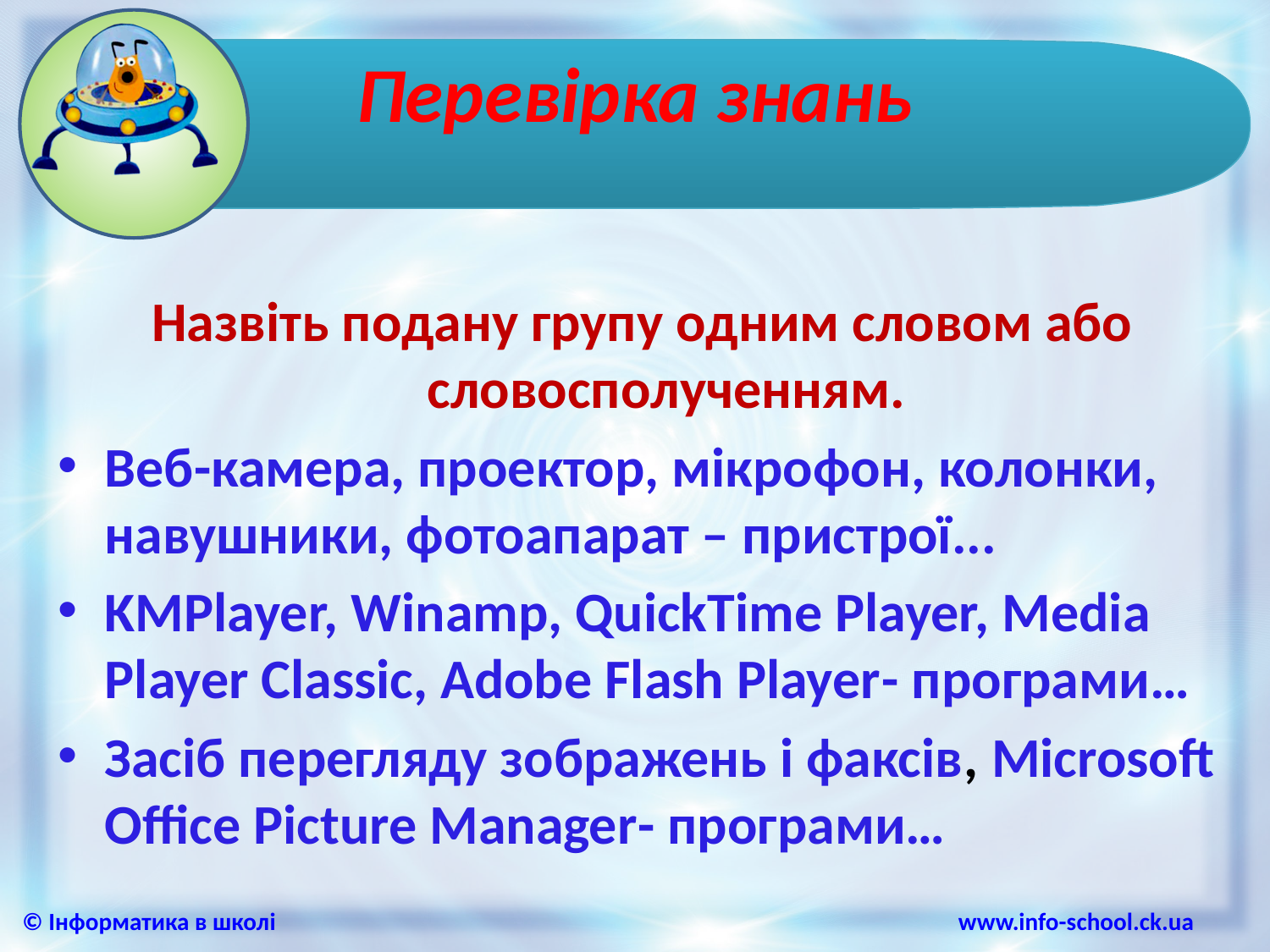

# Перевірка знань

Назвіть подану групу одним словом або словосполученням.
Веб-камера, проектор, мікрофон, колонки, навушники, фотоапарат – пристрої...
KMPlayer, Winamp, QuickTime Player, Media Player Classic, Adobe Flash Player- програми…
Засіб перегляду зображень і факсів, Microsoft Office Picture Manager- програми…